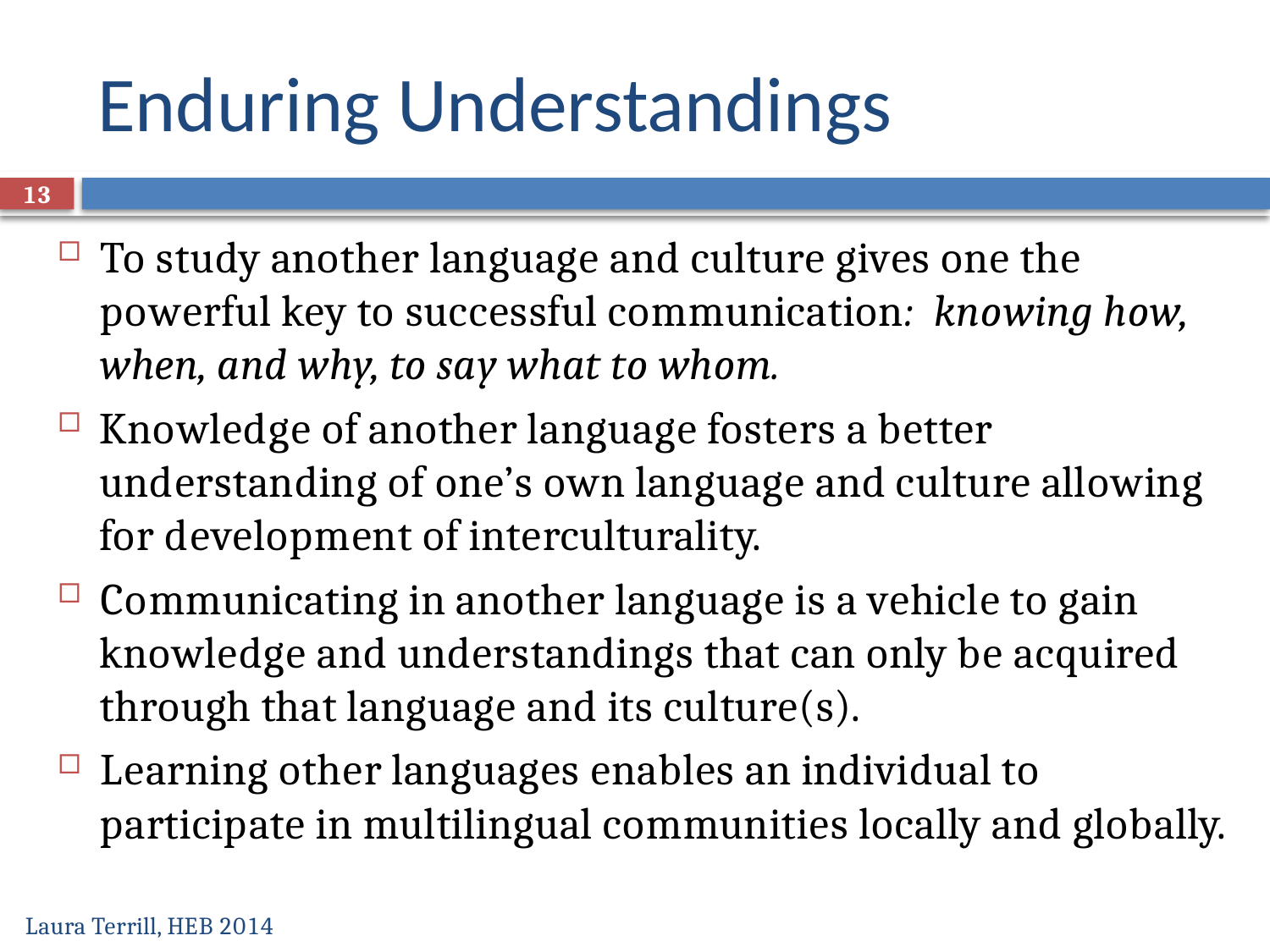

# Enduring Understandings
13
To study another language and culture gives one the powerful key to successful communication:  knowing how, when, and why, to say what to whom.
Knowledge of another language fosters a better understanding of one’s own language and culture allowing for development of interculturality.
Communicating in another language is a vehicle to gain knowledge and understandings that can only be acquired through that language and its culture(s).
Learning other languages enables an individual to participate in multilingual communities locally and globally.

Laura Terrill, HEB 2014